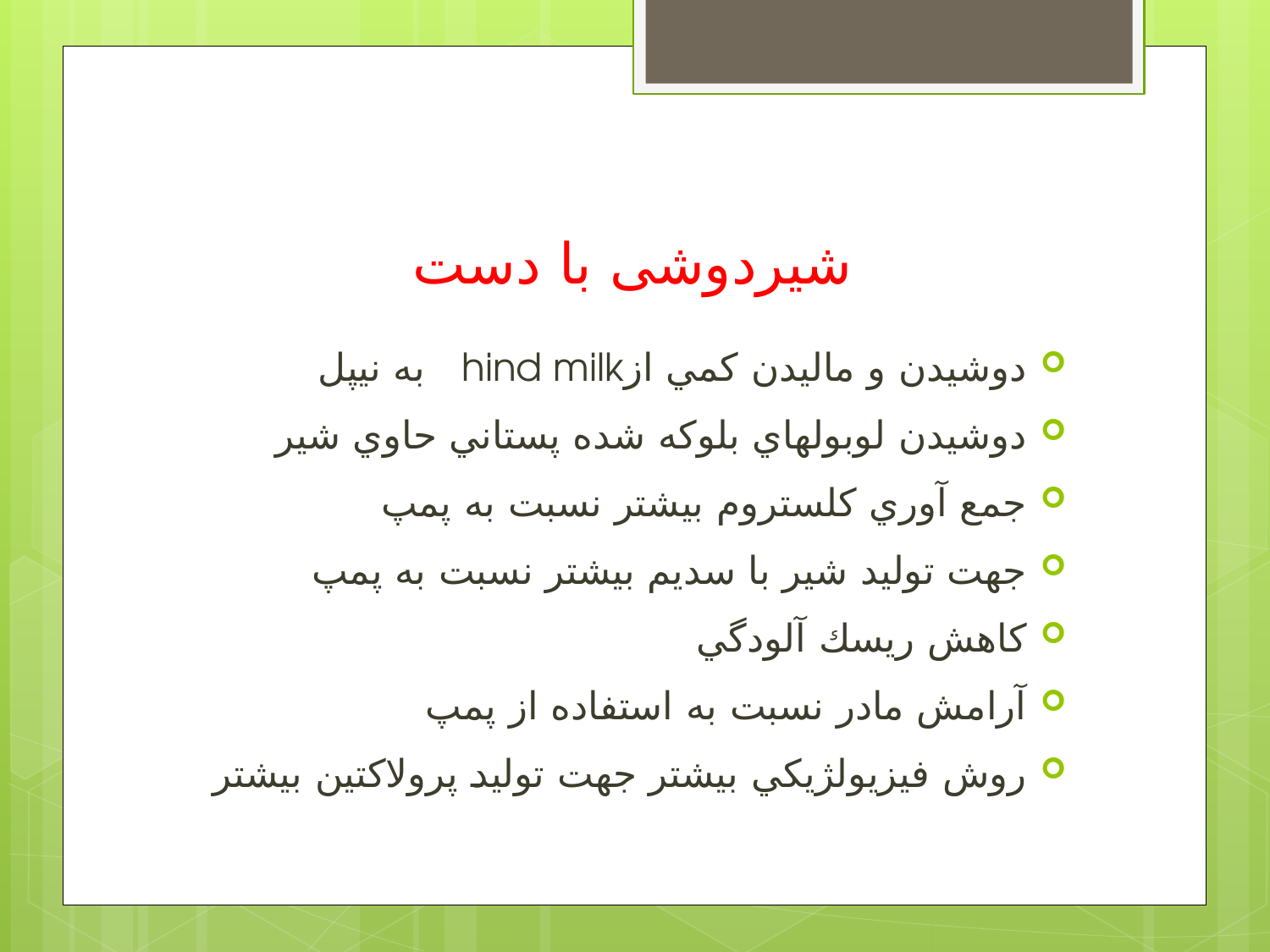

# شيردوشی با دست
دوشيدن و ماليدن كمي ازhind milk   به نيپل
دوشيدن لوبولهاي بلوكه شده پستاني حاوي شير
جمع آوري كلستروم بيشتر نسبت به پمپ
جهت توليد شير با سديم بيشتر نسبت به پمپ
كاهش ريسك آلودگي
آرامش مادر نسبت به استفاده از پمپ
روش فيزيولژيكي بيشتر جهت توليد پرولاكتين بيشتر